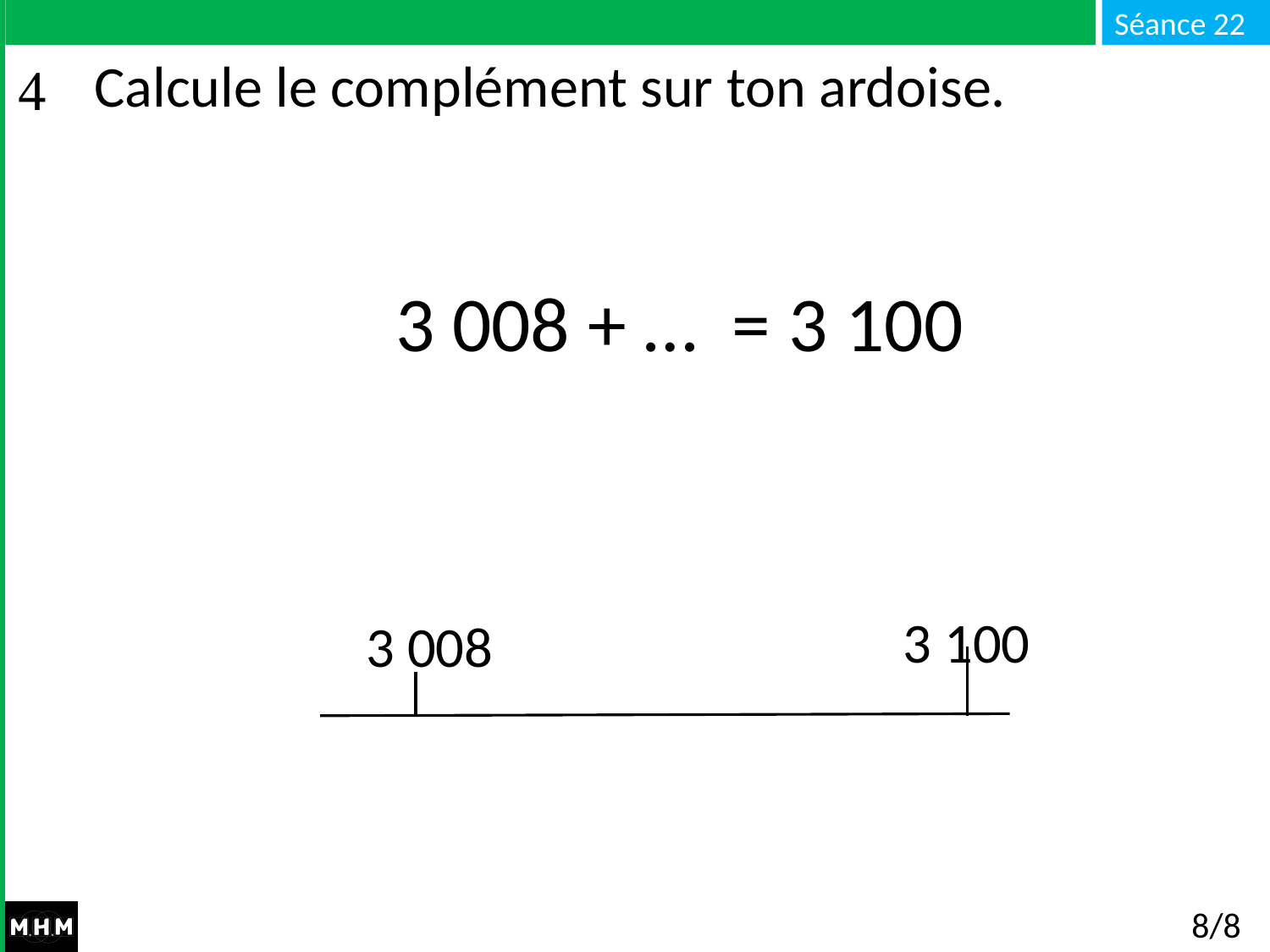

# Calcule le complément sur ton ardoise.
 3 008 + …  = 3 100
3 100
3 008
8/8